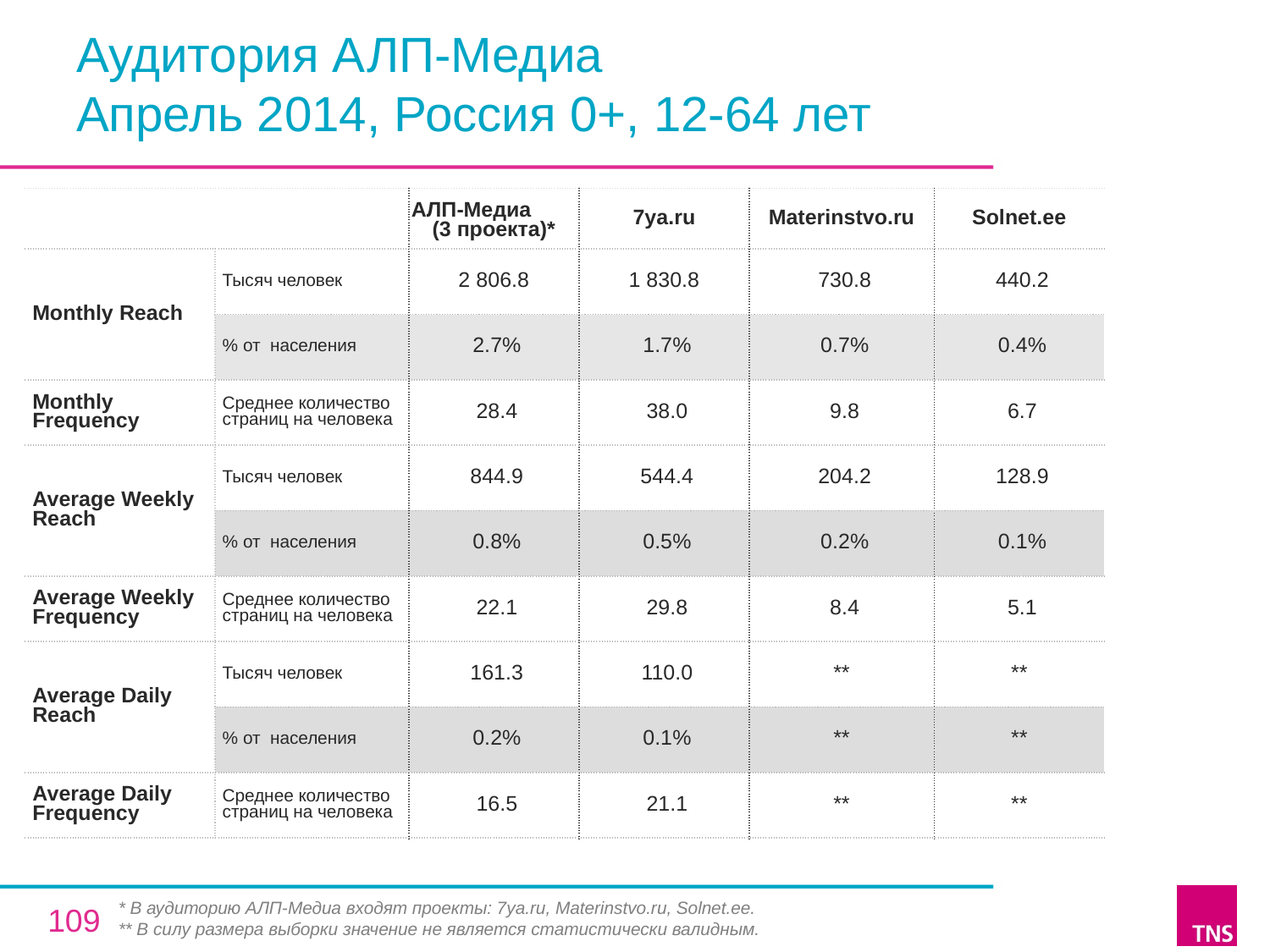

# Аудитория АЛП-Медиа Апрель 2014, Россия 0+, 12-64 лет
|  |  | АЛП-Медиа (3 проекта)\* | 7ya.ru | Materinstvo.ru | Solnet.ee |
| --- | --- | --- | --- | --- | --- |
| Monthly Reach | Тысяч человек | 2 806.8 | 1 830.8 | 730.8 | 440.2 |
|  | % от населения | 2.7% | 1.7% | 0.7% | 0.4% |
| Monthly Frequency | Среднее количество страниц на человека | 28.4 | 38.0 | 9.8 | 6.7 |
| Average Weekly Reach | Тысяч человек | 844.9 | 544.4 | 204.2 | 128.9 |
|  | % от населения | 0.8% | 0.5% | 0.2% | 0.1% |
| Average Weekly Frequency | Среднее количество страниц на человека | 22.1 | 29.8 | 8.4 | 5.1 |
| Average Daily Reach | Тысяч человек | 161.3 | 110.0 | \*\* | \*\* |
|  | % от населения | 0.2% | 0.1% | \*\* | \*\* |
| Average Daily Frequency | Среднее количество страниц на человека | 16.5 | 21.1 | \*\* | \*\* |
* В аудиторию АЛП-Медиа входят проекты: 7ya.ru, Materinstvo.ru, Solnet.ee.
** В силу размера выборки значение не является статистически валидным.
109